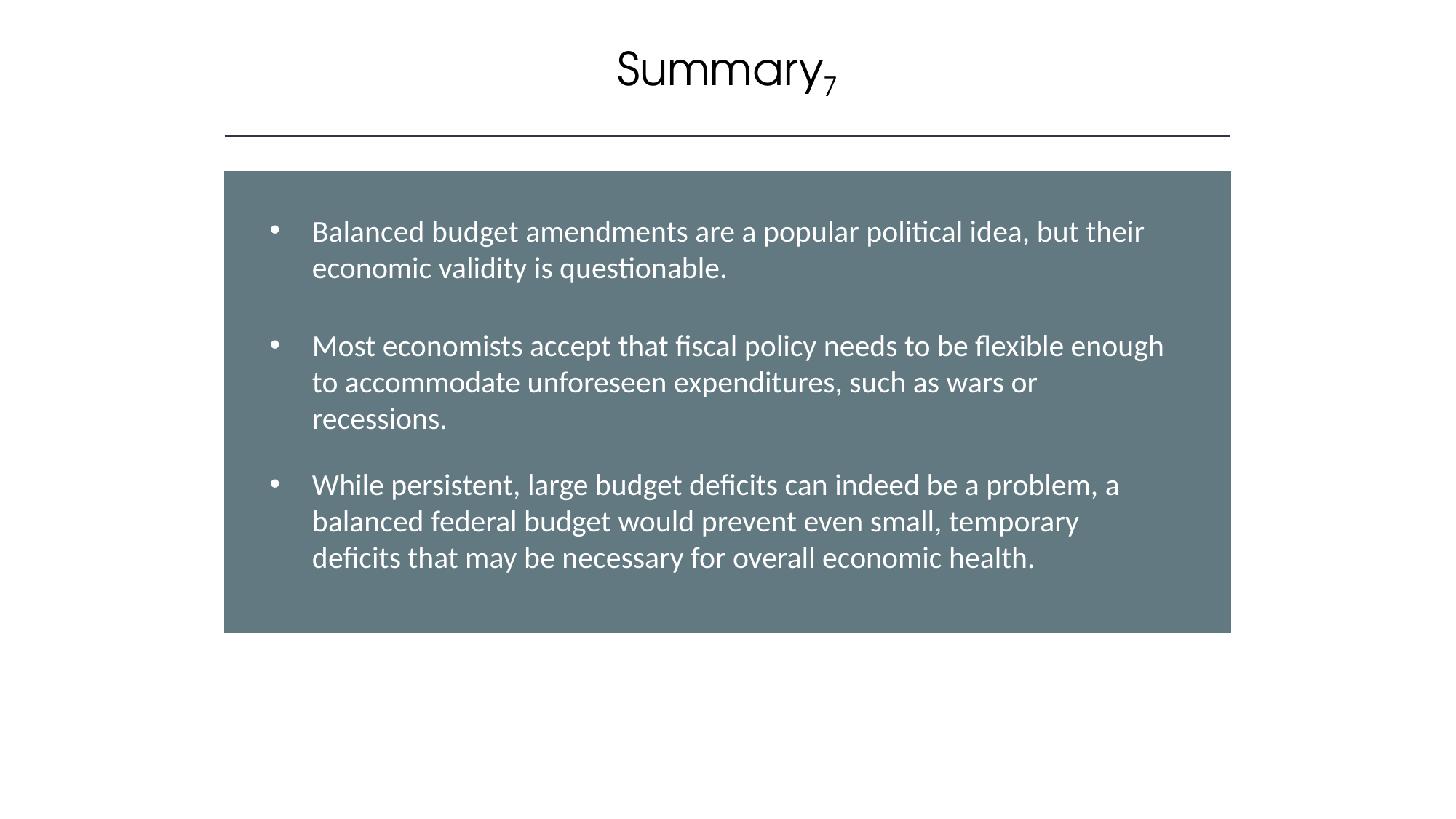

Summary7

Balanced budget amendments are a popular political idea, but their economic validity is questionable.
Most economists accept that fiscal policy needs to be flexible enough to accommodate unforeseen expenditures, such as wars or recessions.
While persistent, large budget deficits can indeed be a problem, a balanced federal budget would prevent even small, temporary deficits that may be necessary for overall economic health.